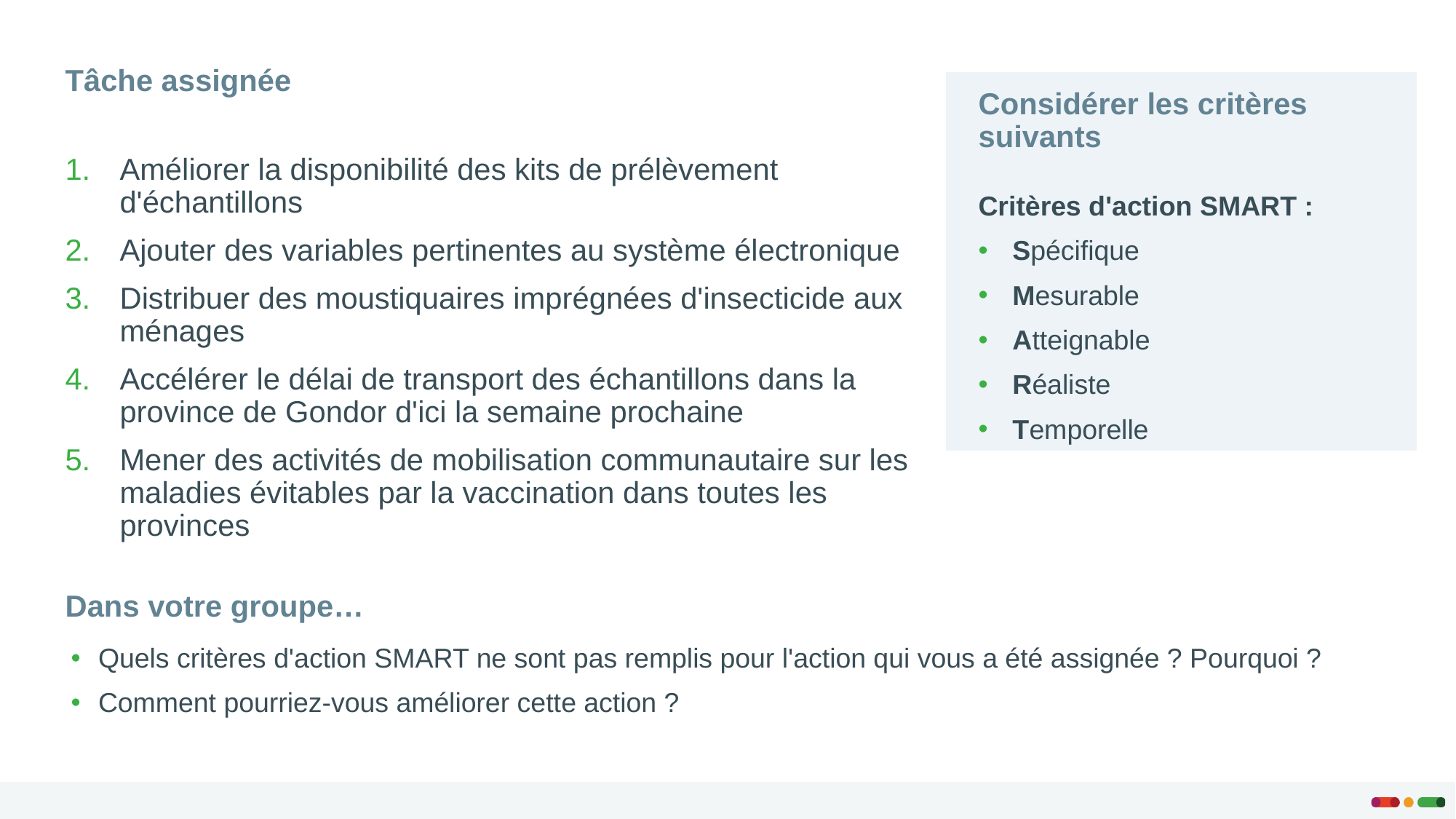

Tâche assignée
Considérer les critères suivants

Améliorer la disponibilité des kits de prélèvement d'échantillons
Ajouter des variables pertinentes au système électronique
Distribuer des moustiquaires imprégnées d'insecticide aux ménages
Accélérer le délai de transport des échantillons dans la province de Gondor d'ici la semaine prochaine
Mener des activités de mobilisation communautaire sur les maladies évitables par la vaccination dans toutes les provinces

Critères d'action SMART :
Spécifique
Mesurable
Atteignable
Réaliste
Temporelle

Dans votre groupe…
Quels critères d'action SMART ne sont pas remplis pour l'action qui vous a été assignée ? Pourquoi ?
Comment pourriez-vous améliorer cette action ?